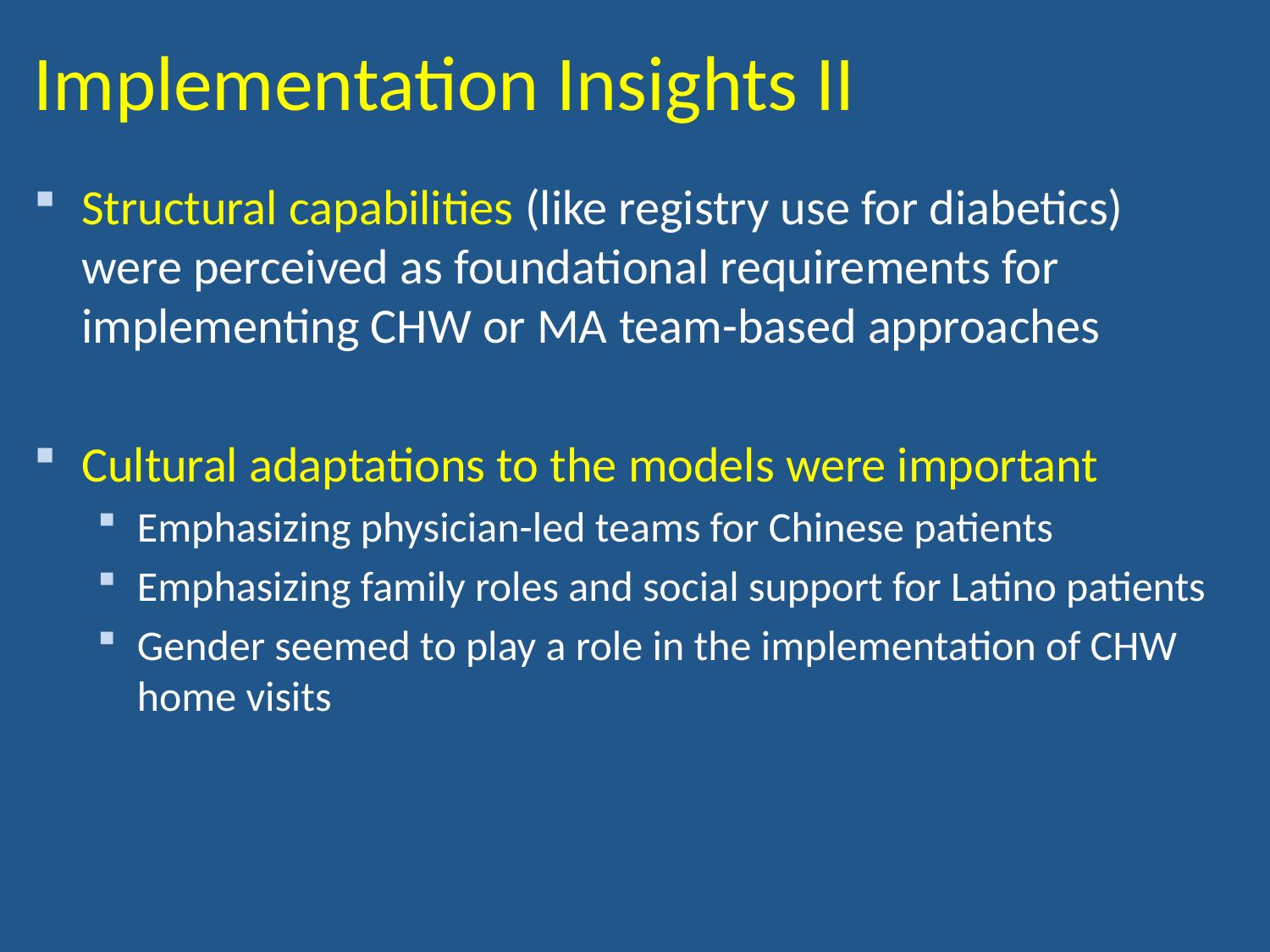

# Implementation Insights II
Structural capabilities (like registry use for diabetics) were perceived as foundational requirements for implementing CHW or MA team-based approaches

Cultural adaptations to the models were important
Emphasizing physician-led teams for Chinese patients
Emphasizing family roles and social support for Latino patients
Gender seemed to play a role in the implementation of CHW home visits